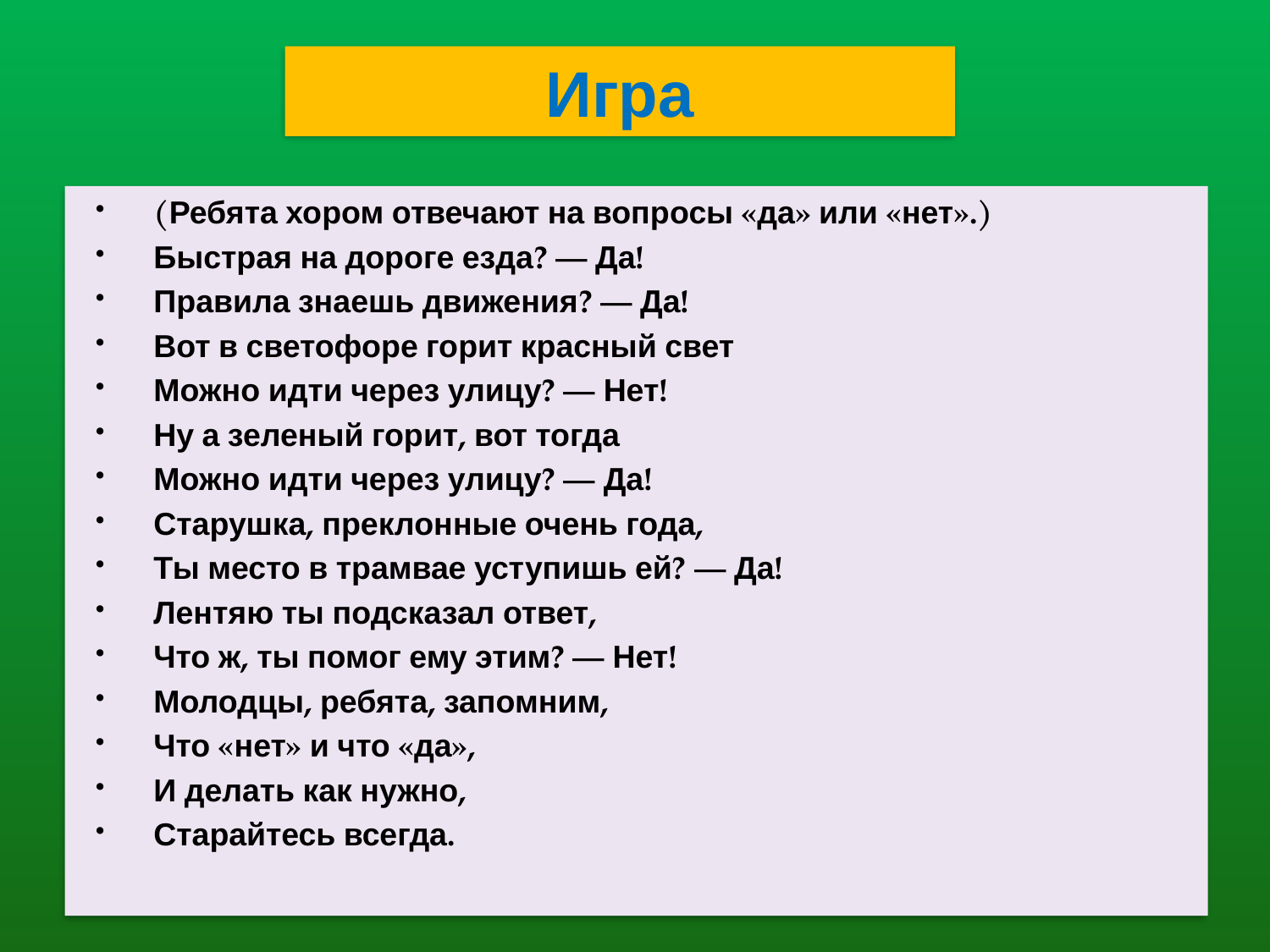

# Игра
(Ребята хором отвечают на вопросы «да» или «нет».)
Быстрая на дороге езда? — Да!
Правила знаешь движения? — Да!
Вот в светофоре горит красный свет
Можно идти через улицу? — Нет!
Ну а зеленый горит, вот тогда
Можно идти через улицу? — Да!
Старушка, преклонные очень года,
Ты место в трамвае уступишь ей? — Да!
Лентяю ты подсказал ответ,
Что ж, ты помог ему этим? — Нет!
Молодцы, ребята, запомним,
Что «нет» и что «да»,
И делать как нужно,
Старайтесь всегда.